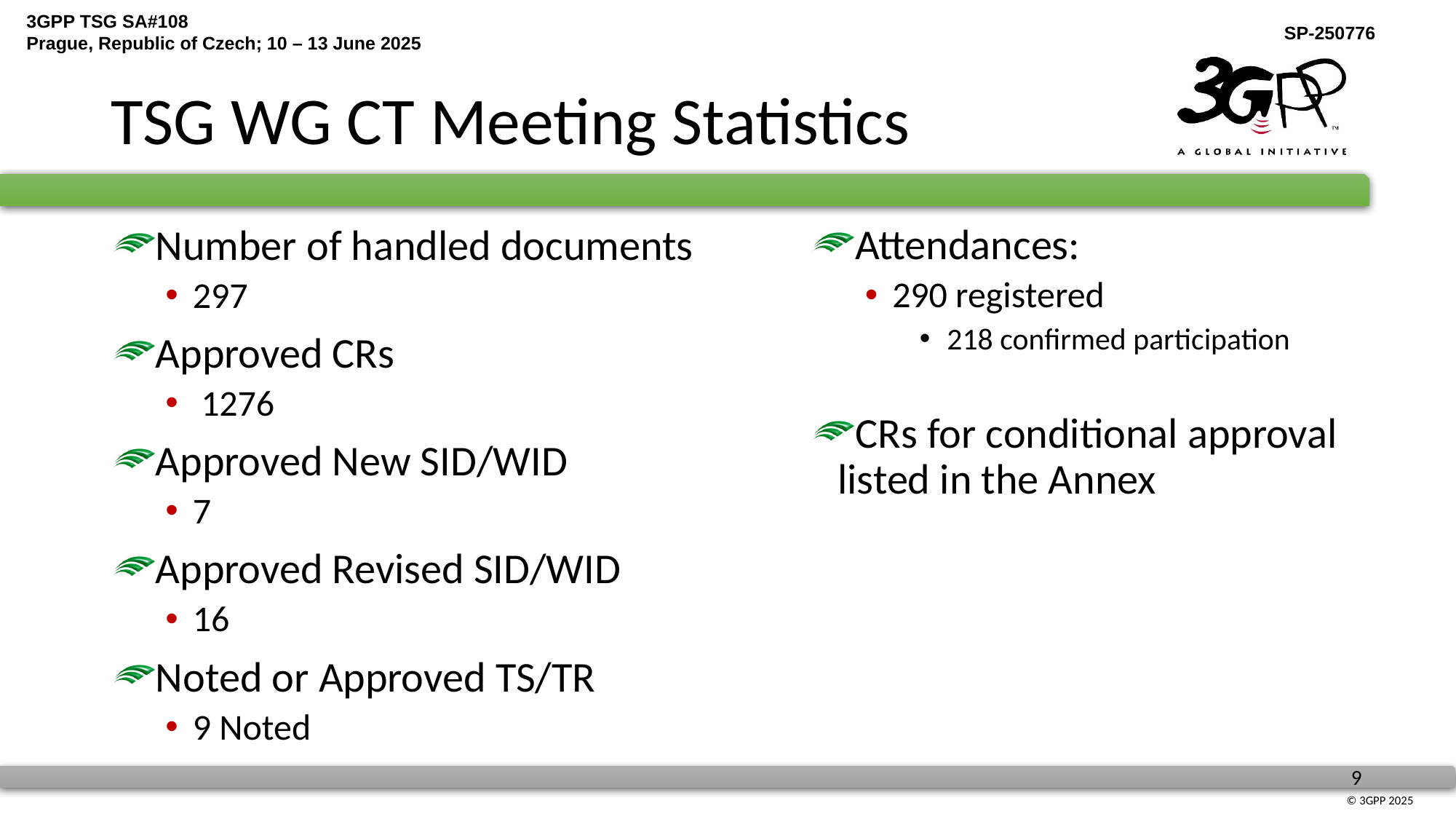

# TSG WG CT Meeting Statistics
Attendances:
290 registered
218 confirmed participation

CRs for conditional approval listed in the Annex
Number of handled documents
297
Approved CRs
 1276
Approved New SID/WID
7
Approved Revised SID/WID
16
Noted or Approved TS/TR
9 Noted